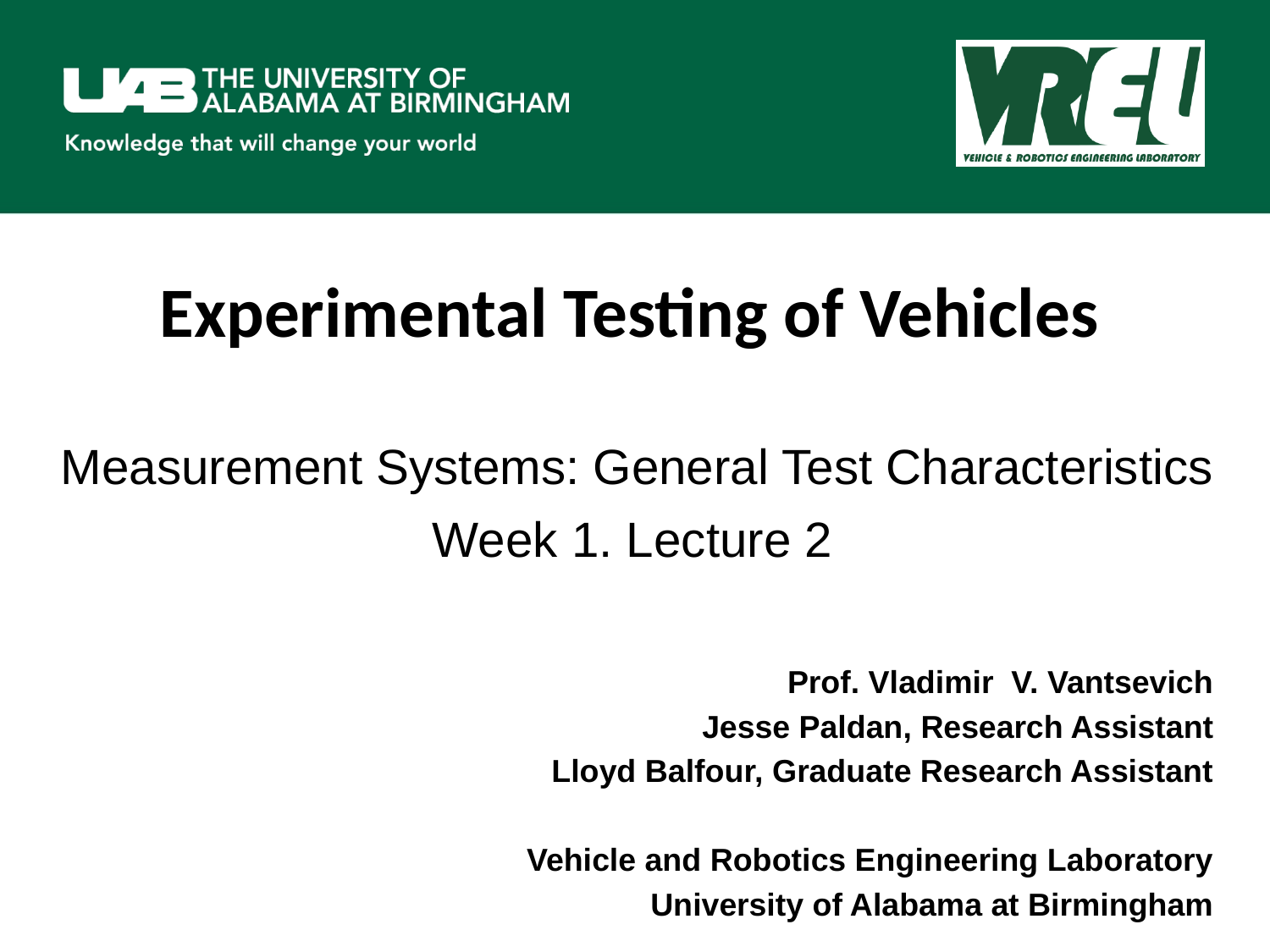

Experimental Testing of Vehicles
Measurement Systems: General Test Characteristics
Week 1. Lecture 2
Prof. Vladimir  V. Vantsevich
Jesse Paldan, Research Assistant
Lloyd Balfour, Graduate Research Assistant

Vehicle and Robotics Engineering Laboratory
University of Alabama at Birmingham